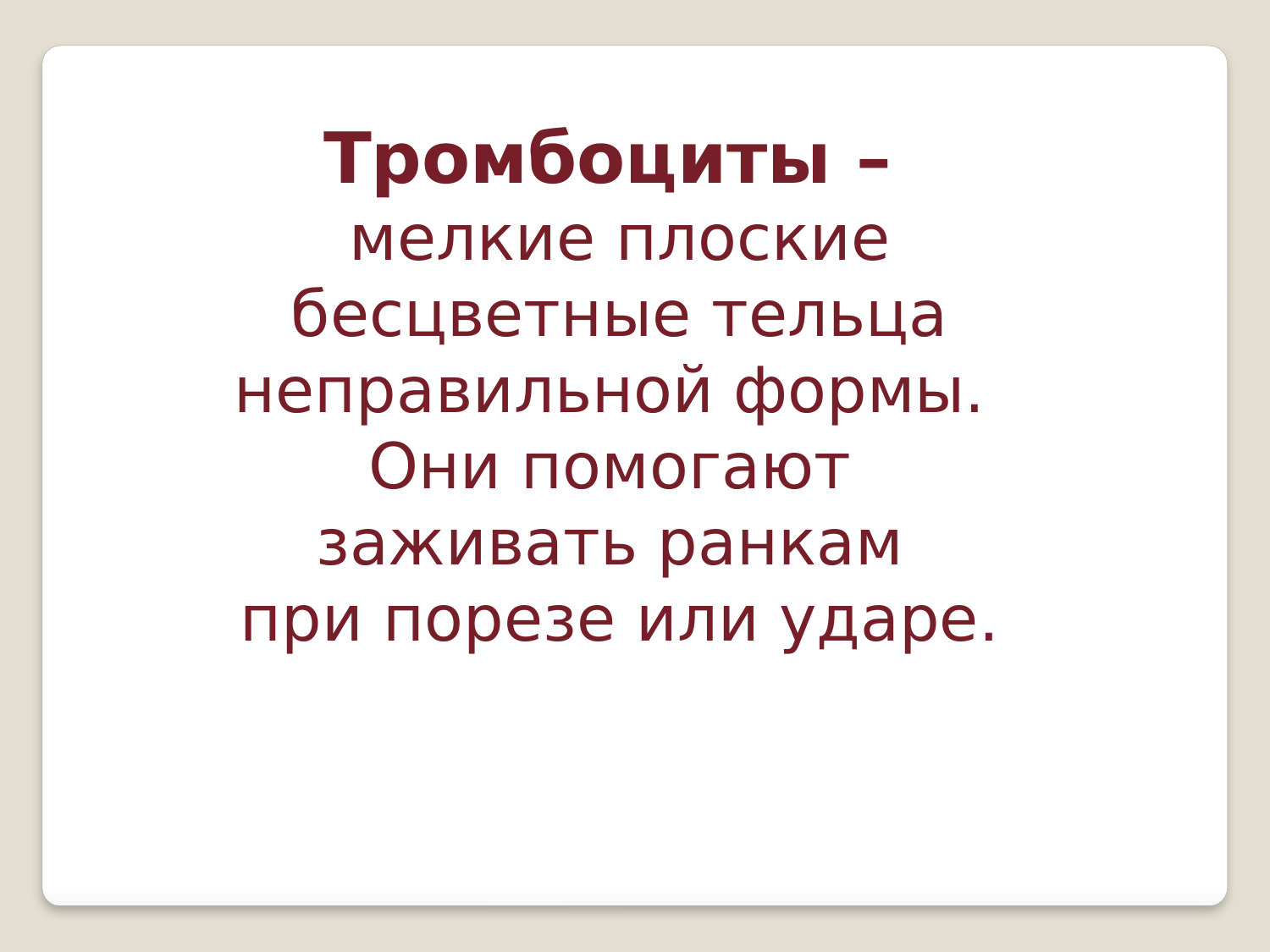

Тромбоциты –
мелкие плоские бесцветные тельца неправильной формы.
Они помогают
заживать ранкам
при порезе или ударе.